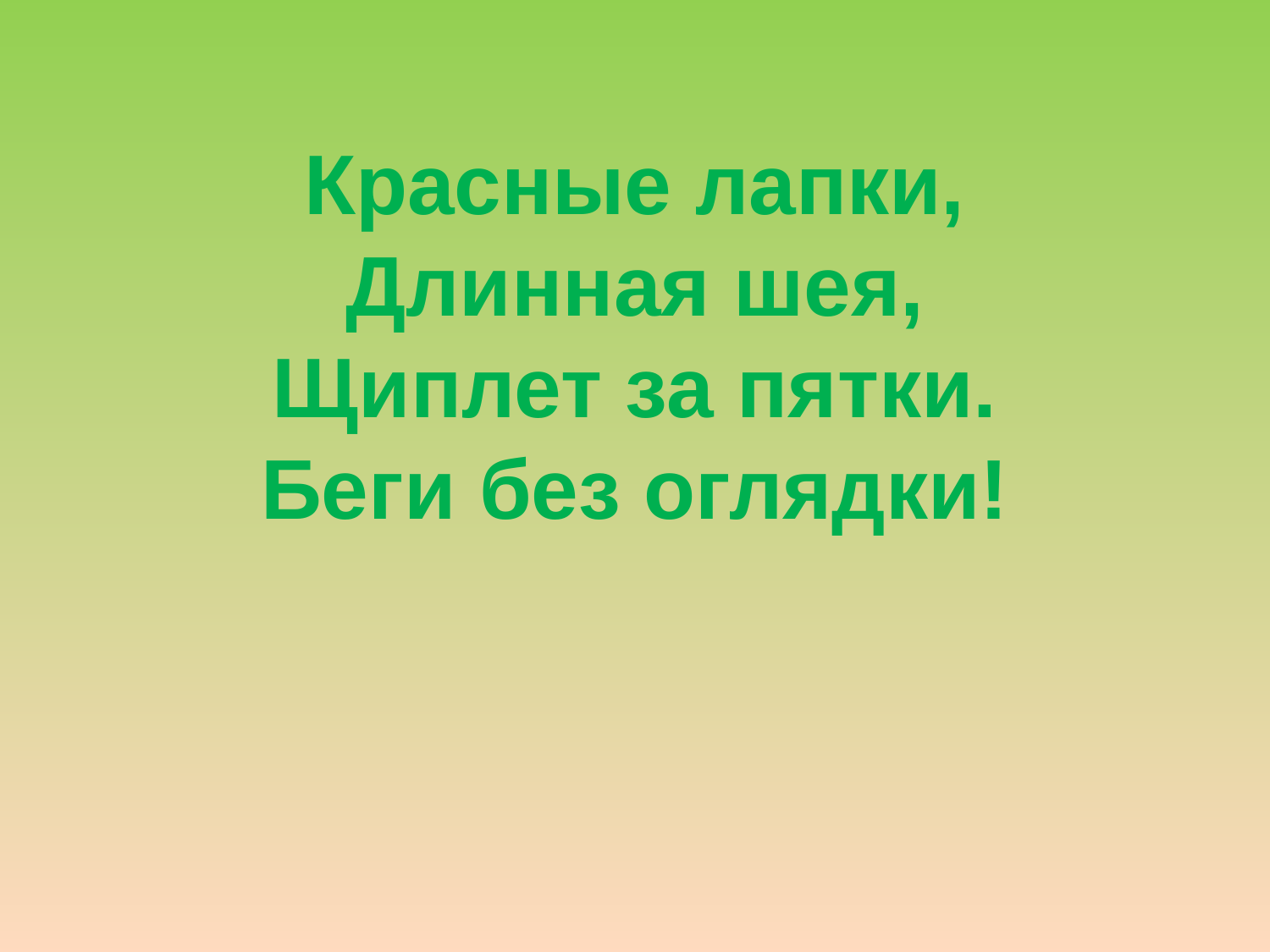

# Красные лапки, Длинная шея, Щиплет за пятки. Беги без оглядки!